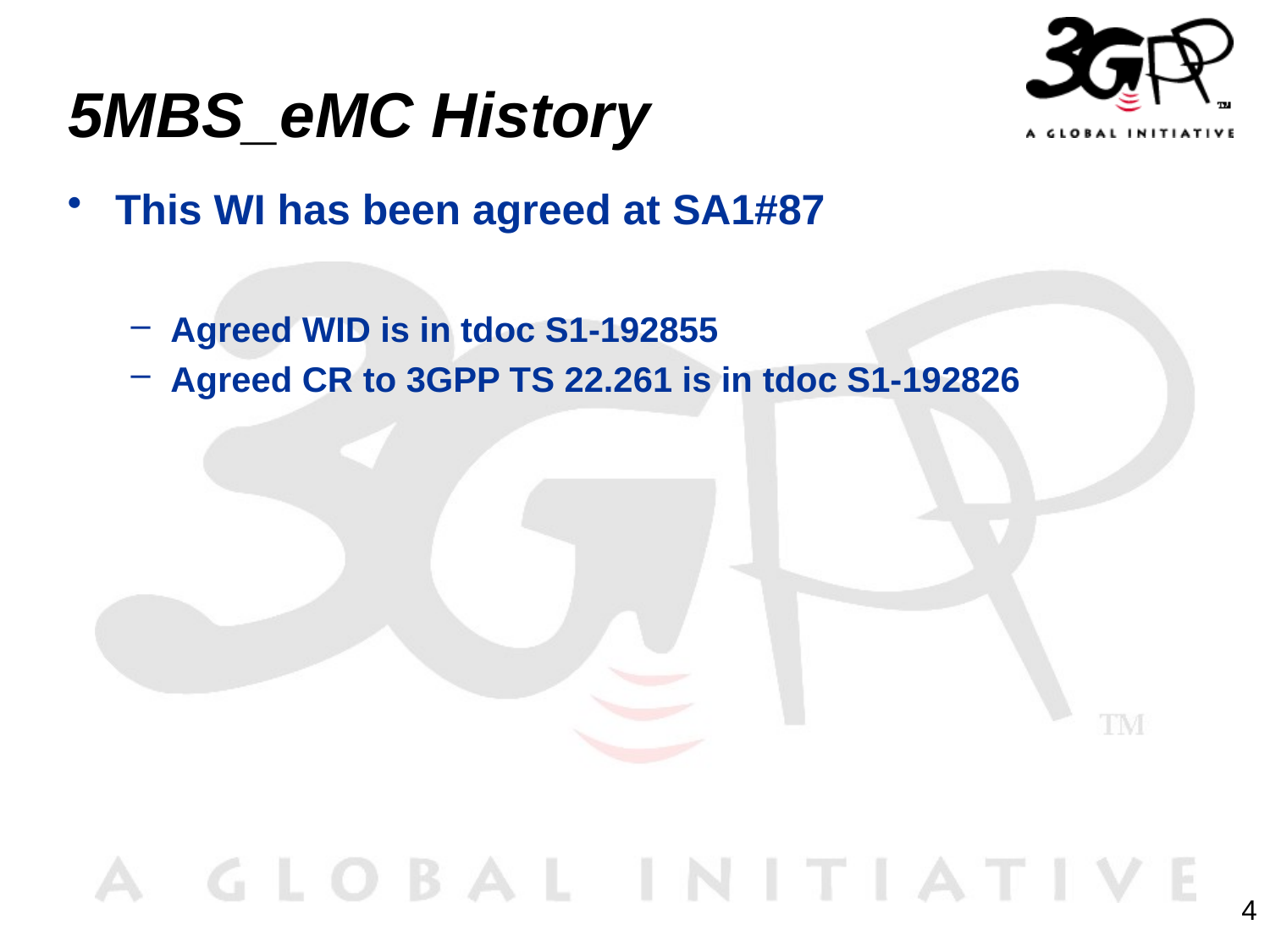

# 5MBS_eMC History
This WI has been agreed at SA1#87

Agreed WID is in tdoc S1-192855
Agreed CR to 3GPP TS 22.261 is in tdoc S1-192826

4